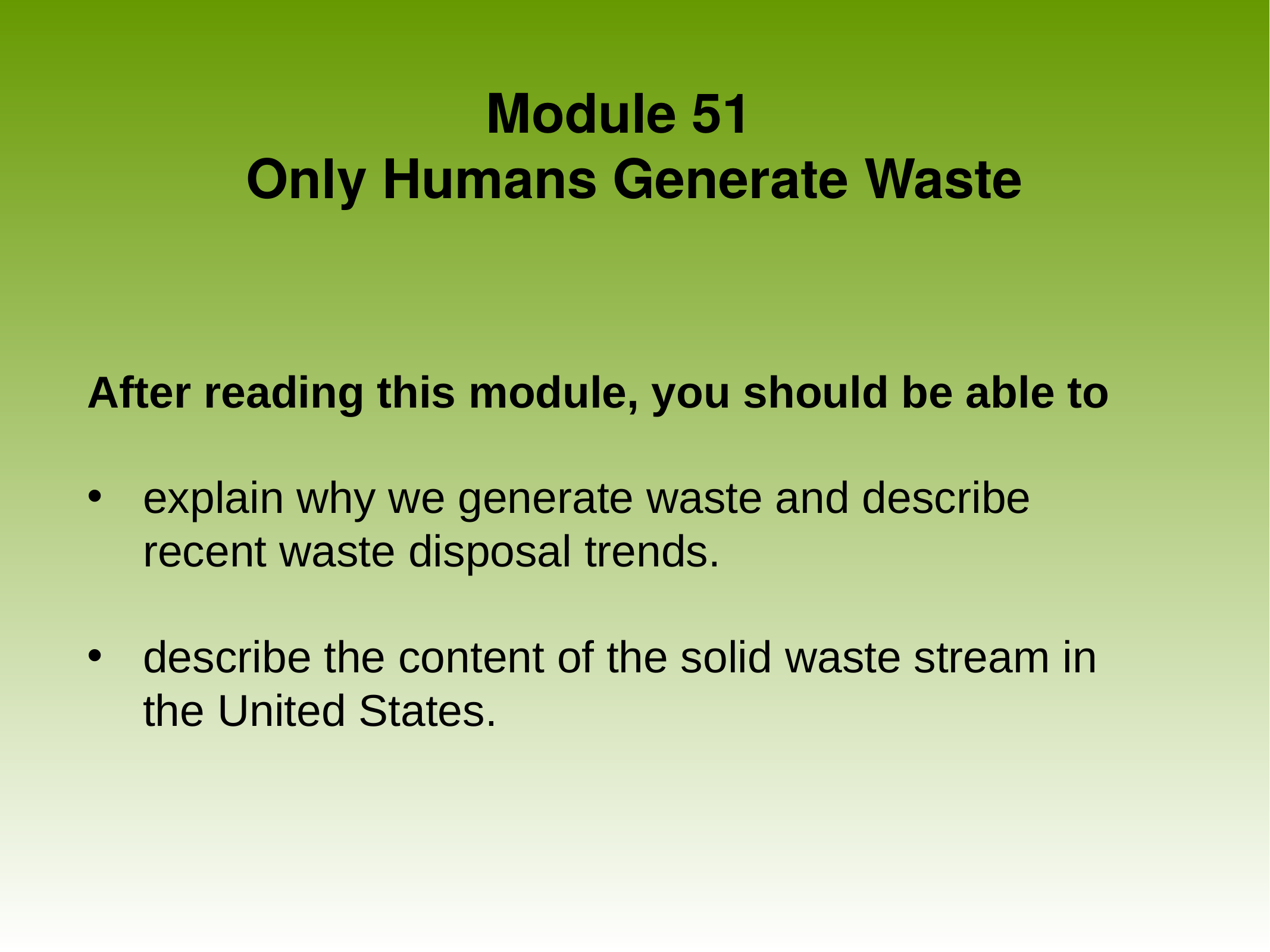

# Module 51 Only Humans Generate Waste
After reading this module, you should be able to
explain why we generate waste and describe recent waste disposal trends.
describe the content of the solid waste stream in the United States.